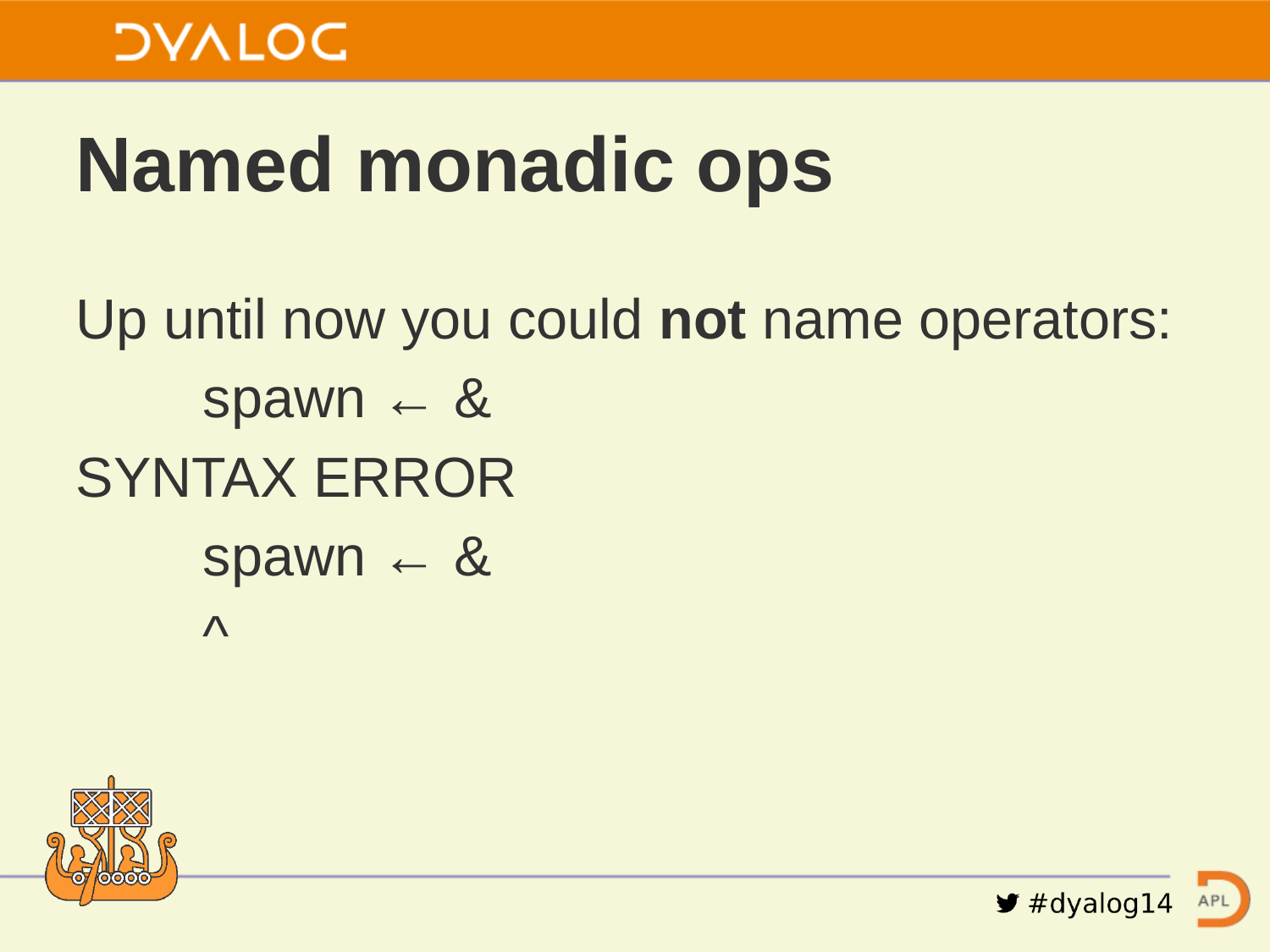

# Named monadic ops
Up until now you could not name operators:
	spawn ← &
SYNTAX ERROR
	spawn ← &
	^